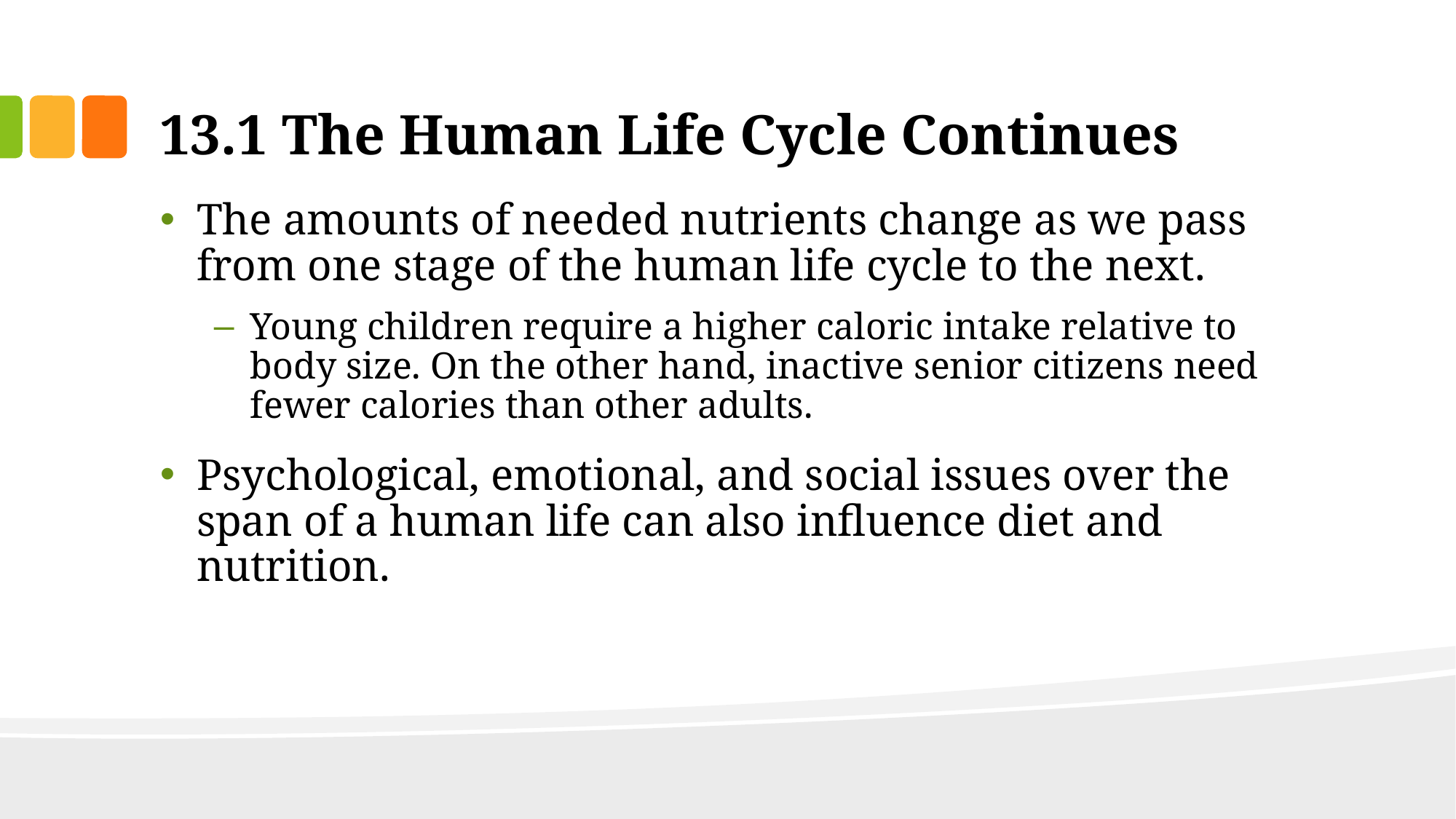

# 13.1 The Human Life Cycle Continues
The amounts of needed nutrients change as we pass from one stage of the human life cycle to the next.
Young children require a higher caloric intake relative to body size. On the other hand, inactive senior citizens need fewer calories than other adults.
Psychological, emotional, and social issues over the span of a human life can also influence diet and nutrition.